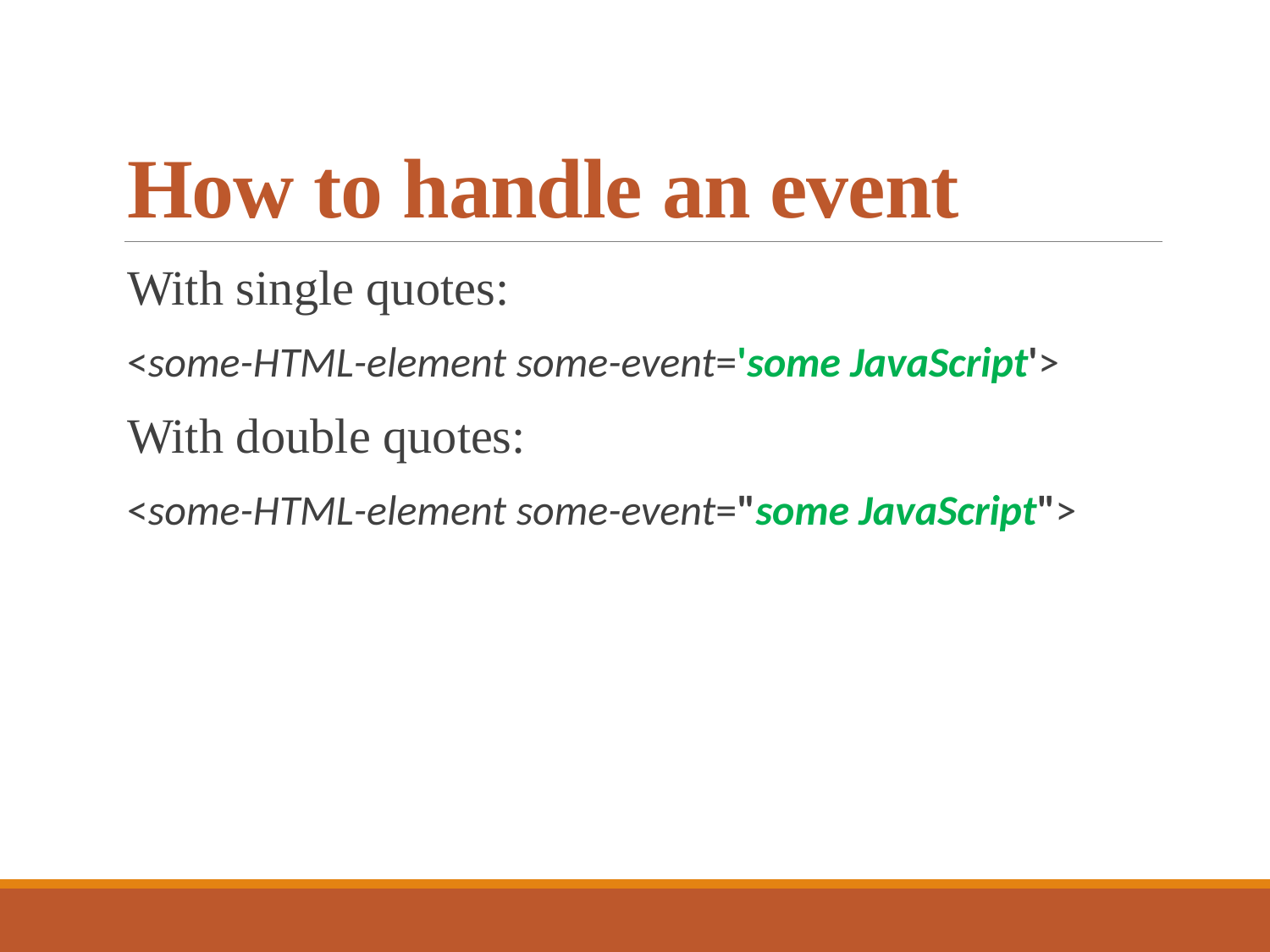

# How to handle an event
With single quotes:
<some-HTML-element some-event='some JavaScript'>
With double quotes:
<some-HTML-element some-event="some JavaScript">